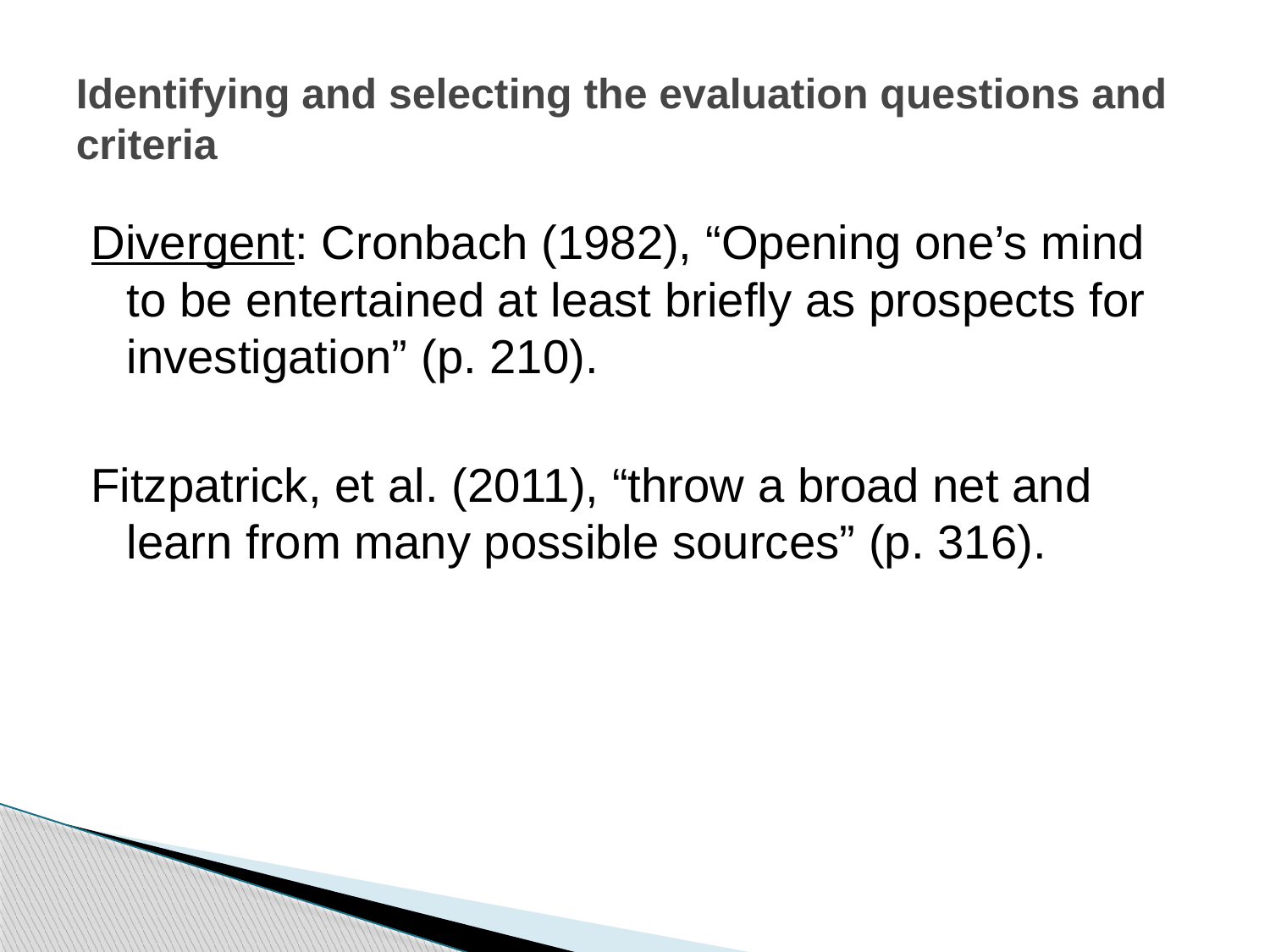

# Identifying and selecting the evaluation questions and criteria
Divergent: Cronbach (1982), “Opening one’s mind to be entertained at least briefly as prospects for investigation” (p. 210).

Fitzpatrick, et al. (2011), “throw a broad net and learn from many possible sources” (p. 316).